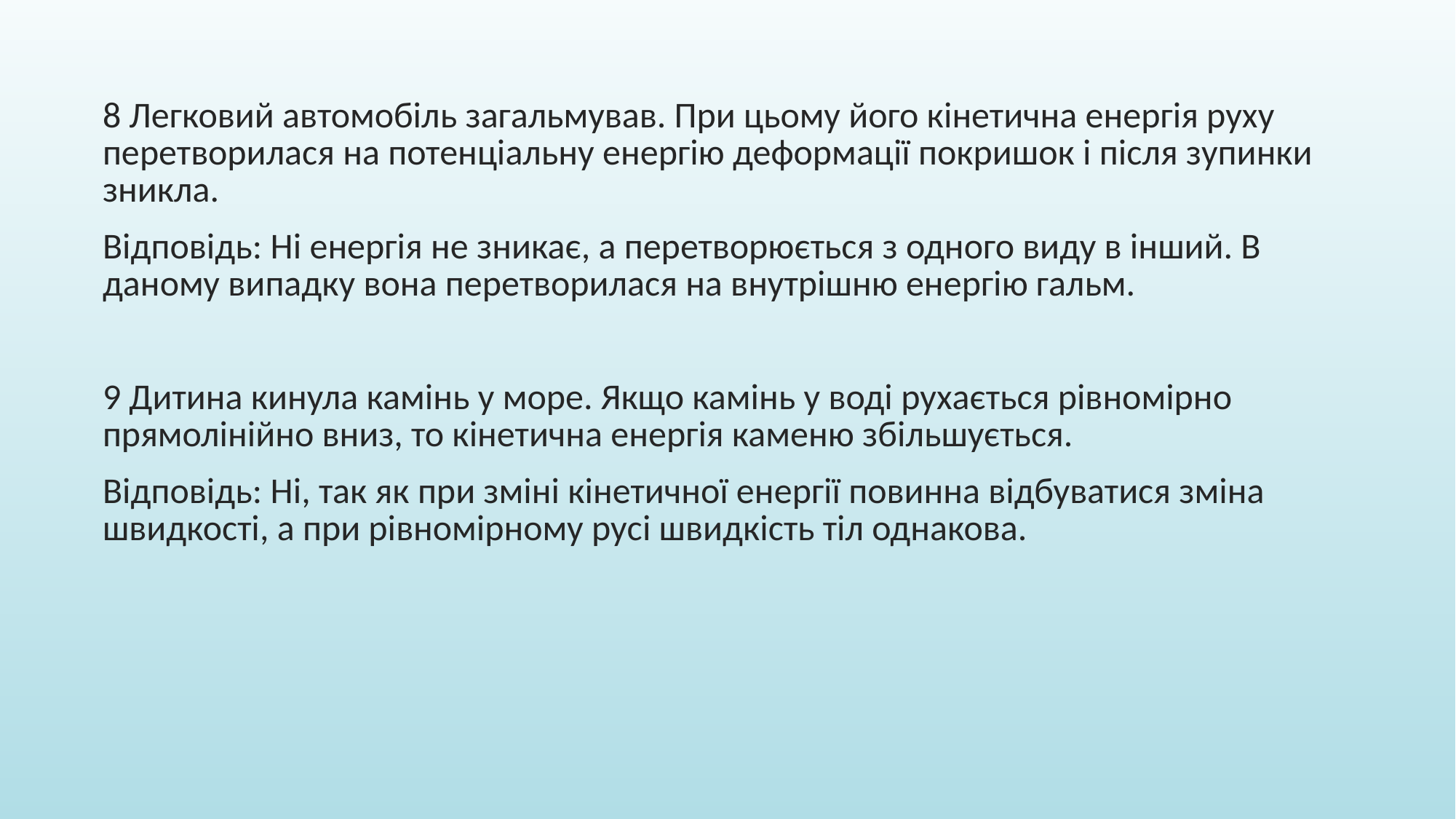

8 Легковий автомобіль загальмував. При цьому його кінетична енергія руху перетворилася на потенціальну енергію деформації покришок і після зупинки зникла.
Відповідь: Ні енергія не зникає, а перетворюється з одного виду в інший. В даному випадку вона перетворилася на внутрішню енергію гальм.

9 Дитина кинула камінь у море. Якщо камінь у воді рухається рівномірно прямолінійно вниз, то кінетична енергія каменю збільшується.
Відповідь: Ні, так як при зміні кінетичної енергії повинна відбуватися зміна швидкості, а при рівномірному русі швидкість тіл однакова.